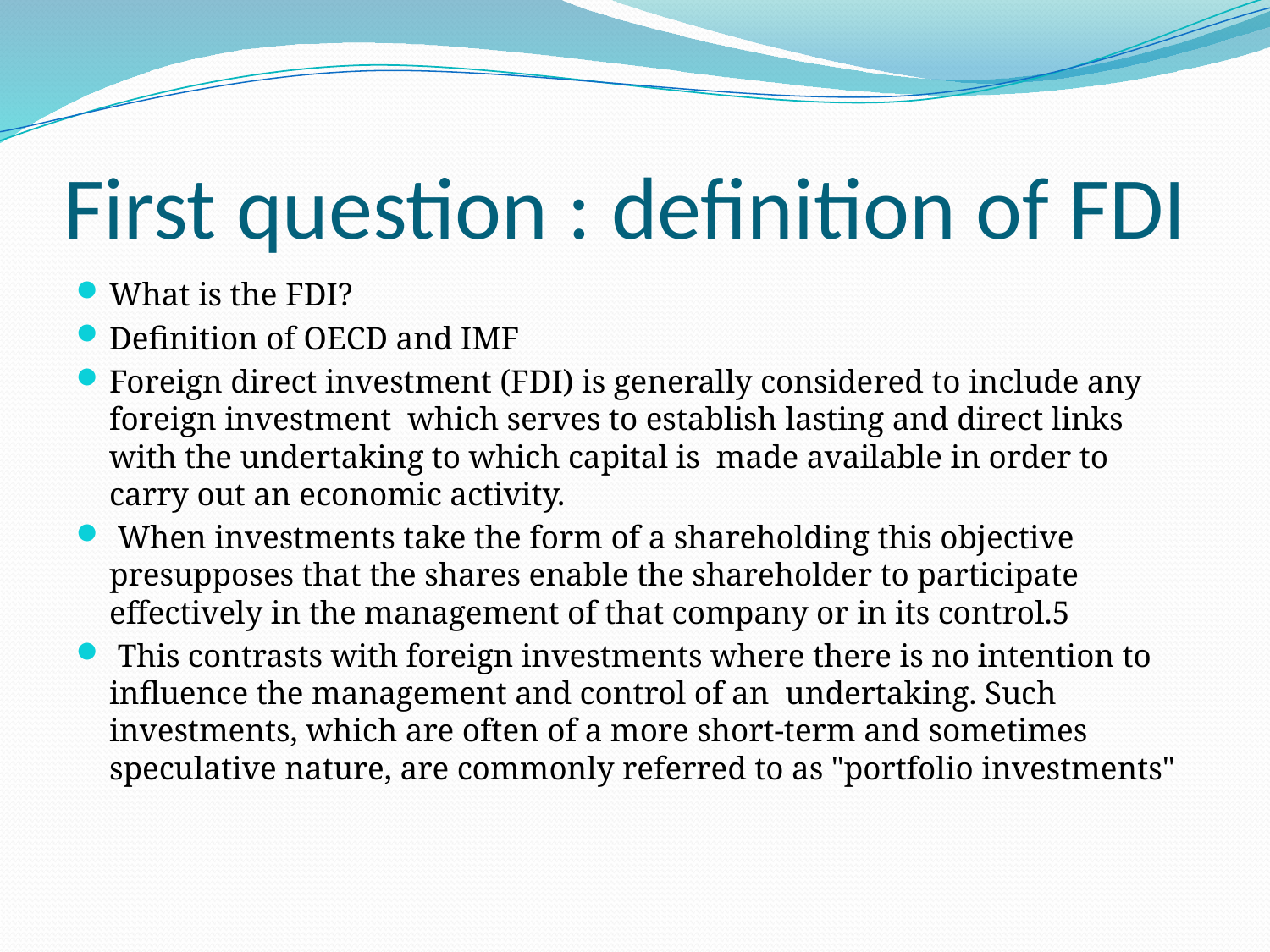

# First question : definition of FDI
What is the FDI?
Definition of OECD and IMF
Foreign direct investment (FDI) is generally considered to include any foreign investment  which serves to establish lasting and direct links with the undertaking to which capital is  made available in order to carry out an economic activity.
 When investments take the form of a shareholding this objective presupposes that the shares enable the shareholder to participate effectively in the management of that company or in its control.5
 This contrasts with foreign investments where there is no intention to influence the management and control of an  undertaking. Such investments, which are often of a more short-term and sometimes  speculative nature, are commonly referred to as "portfolio investments"